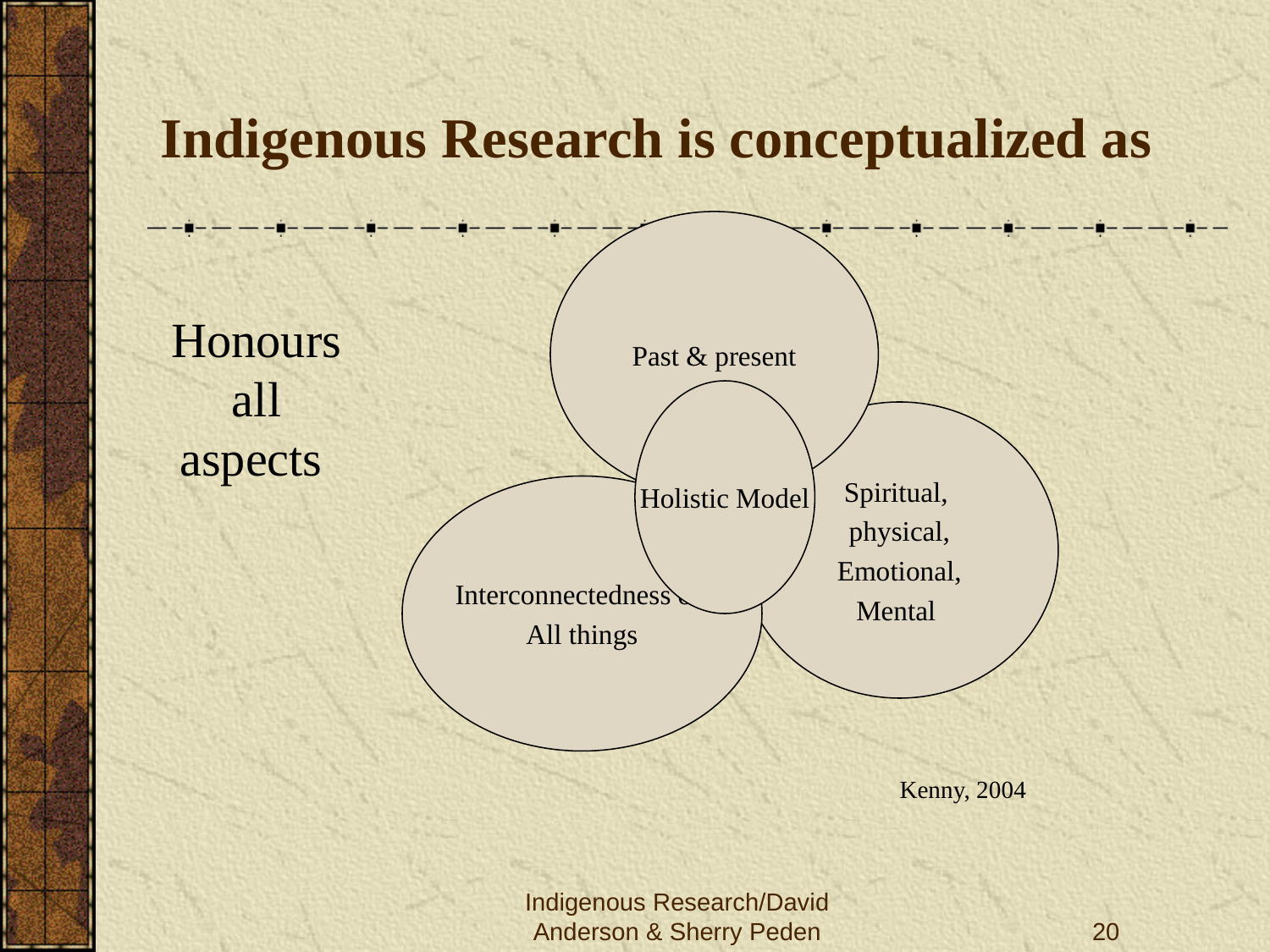

# Indigenous Research is conceptualized as
Past & present
Honours all aspects
Holistic Model
Spiritual,
physical,
Emotional,
Mental
Interconnectedness of
All things
Kenny, 2004
Indigenous Research/David Anderson & Sherry Peden
20